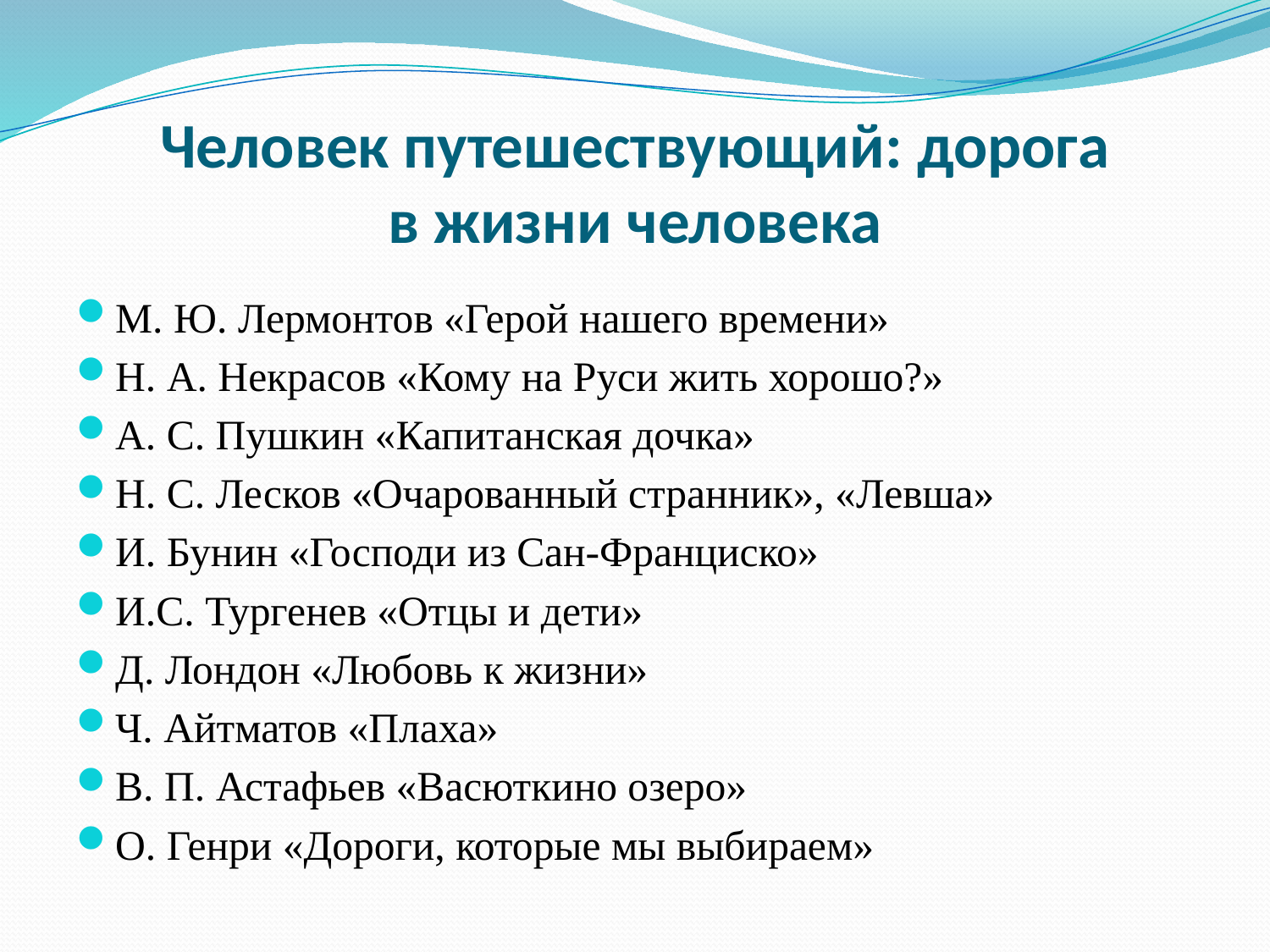

# Человек путешествующий: дорога в жизни человека

М. Ю. Лермонтов «Герой нашего времени»
Н. А. Некрасов «Кому на Руси жить хорошо?»
А. С. Пушкин «Капитанская дочка»
Н. С. Лесков «Очарованный странник», «Левша»
И. Бунин «Господи из Сан-Франциско»
И.С. Тургенев «Отцы и дети»
Д. Лондон «Любовь к жизни»
Ч. Айтматов «Плаха»
В. П. Астафьев «Васюткино озеро»
О. Генри «Дороги, которые мы выбираем»